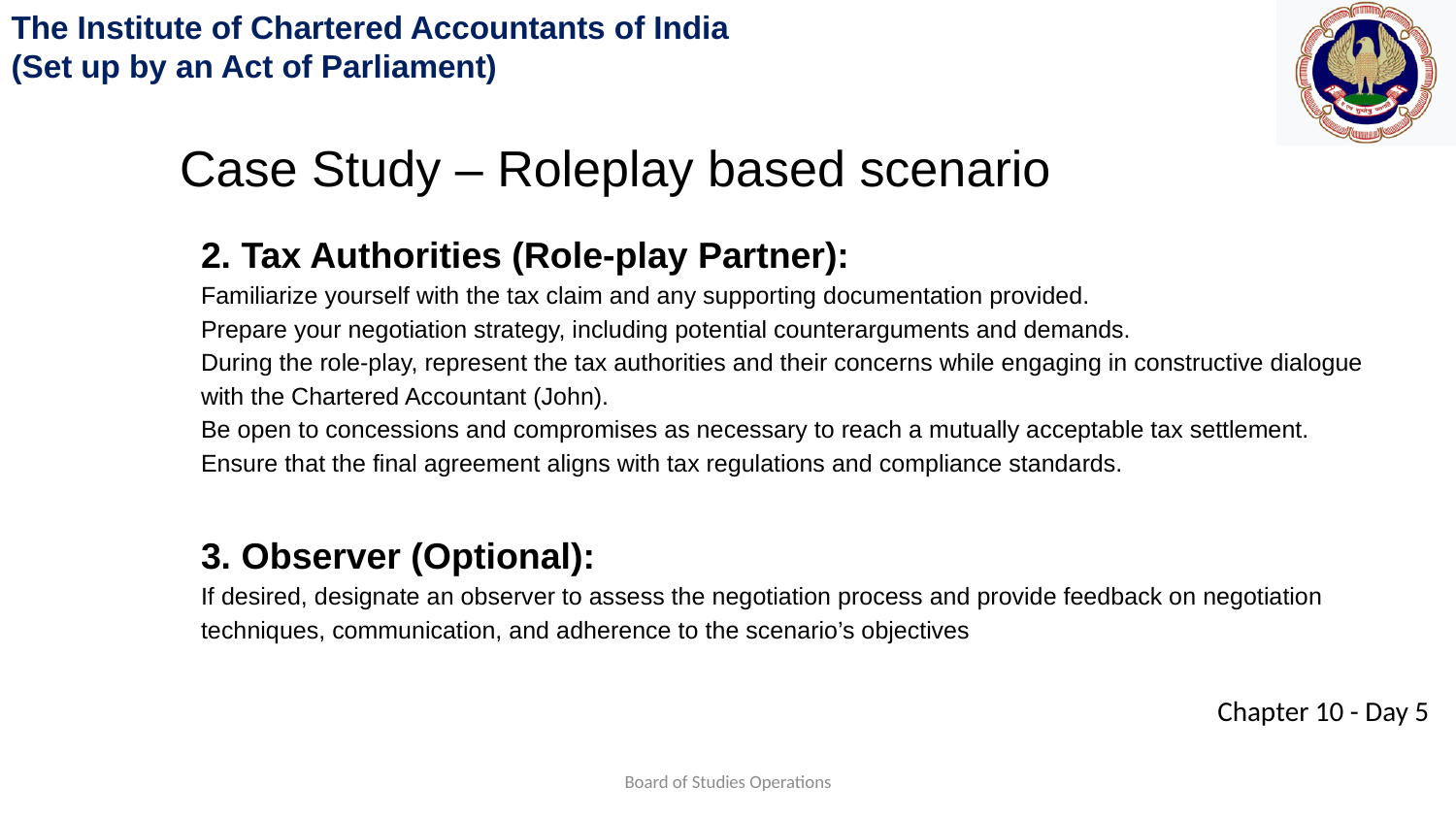

Case Study – Roleplay based scenario
2. Tax Authorities (Role-play Partner):
Familiarize yourself with the tax claim and any supporting documentation provided.
Prepare your negotiation strategy, including potential counterarguments and demands.
During the role-play, represent the tax authorities and their concerns while engaging in constructive dialogue with the Chartered Accountant (John).
Be open to concessions and compromises as necessary to reach a mutually acceptable tax settlement.
Ensure that the final agreement aligns with tax regulations and compliance standards.

3. Observer (Optional):
If desired, designate an observer to assess the negotiation process and provide feedback on negotiation techniques, communication, and adherence to the scenario’s objectives

Board of Studies Operations